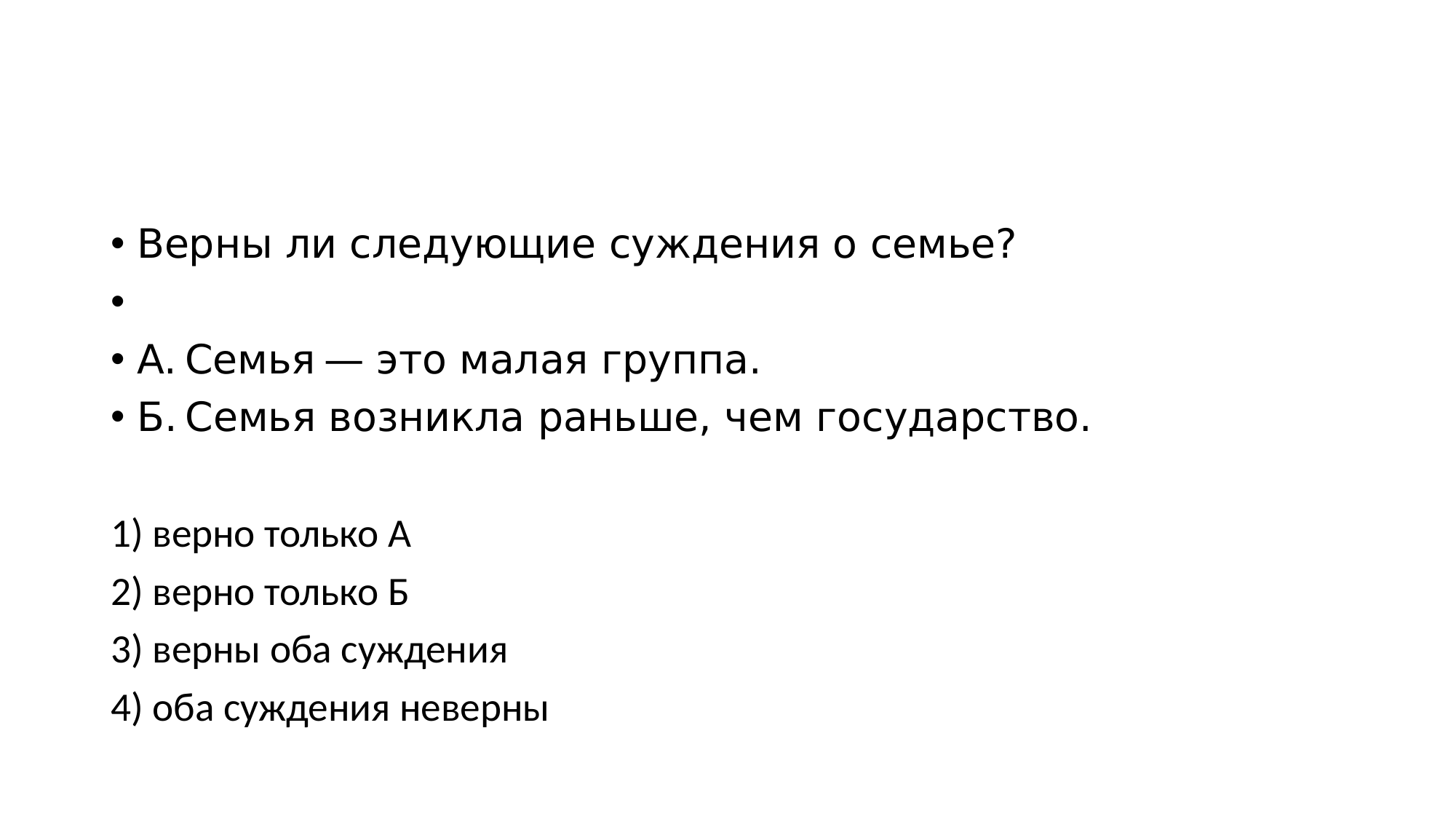

#
Верны ли следующие суждения о семье?

А. Семья — это малая группа.
Б. Семья возникла раньше, чем государство.

1) верно только А
2) верно только Б
3) верны оба суждения
4) оба суждения неверны